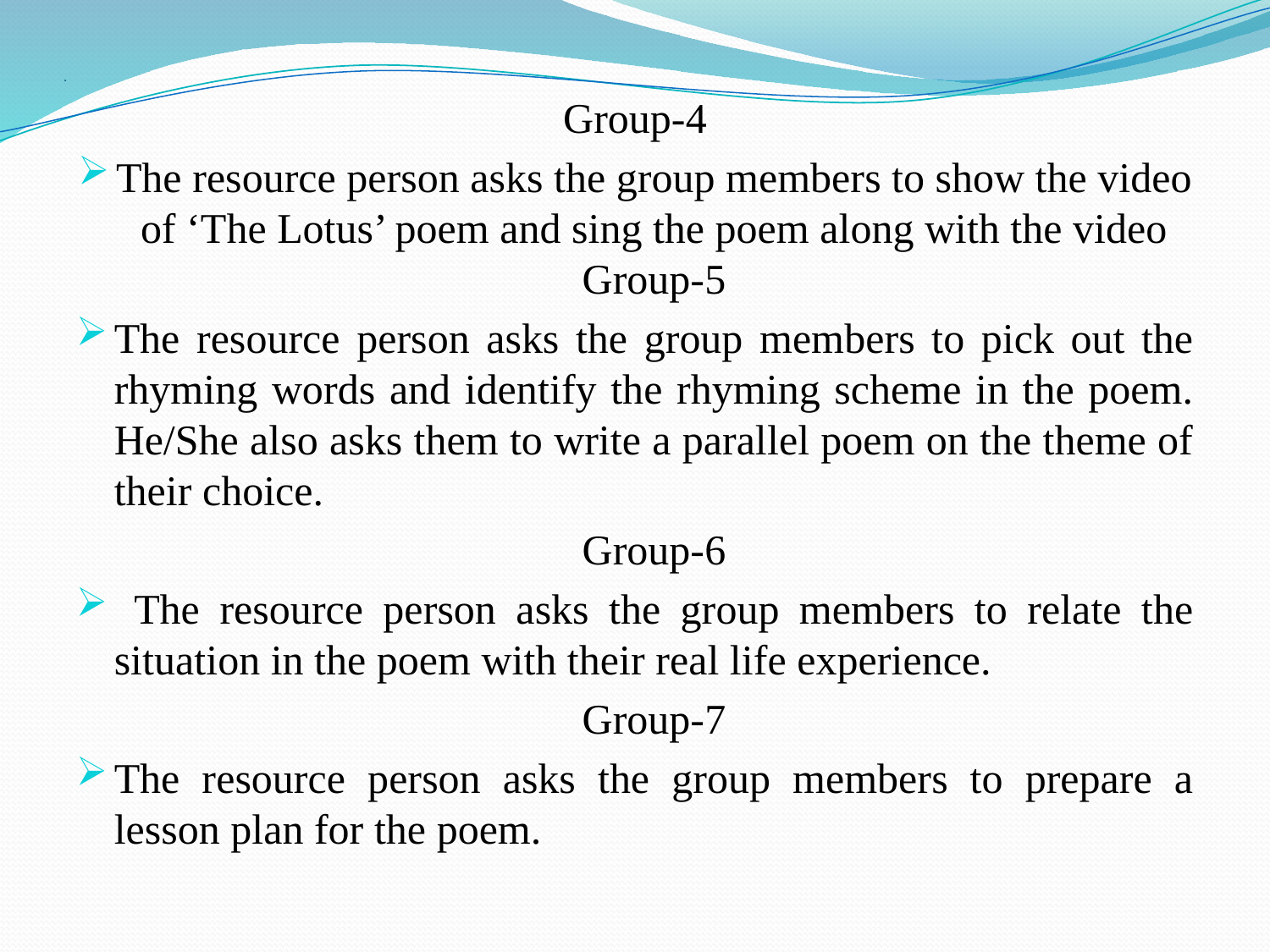

# .
Group-4
The resource person asks the group members to show the video of ‘The Lotus’ poem and sing the poem along with the video Group-5
The resource person asks the group members to pick out the rhyming words and identify the rhyming scheme in the poem. He/She also asks them to write a parallel poem on the theme of their choice.
	Group-6
 The resource person asks the group members to relate the situation in the poem with their real life experience.
	Group-7
The resource person asks the group members to prepare a lesson plan for the poem.